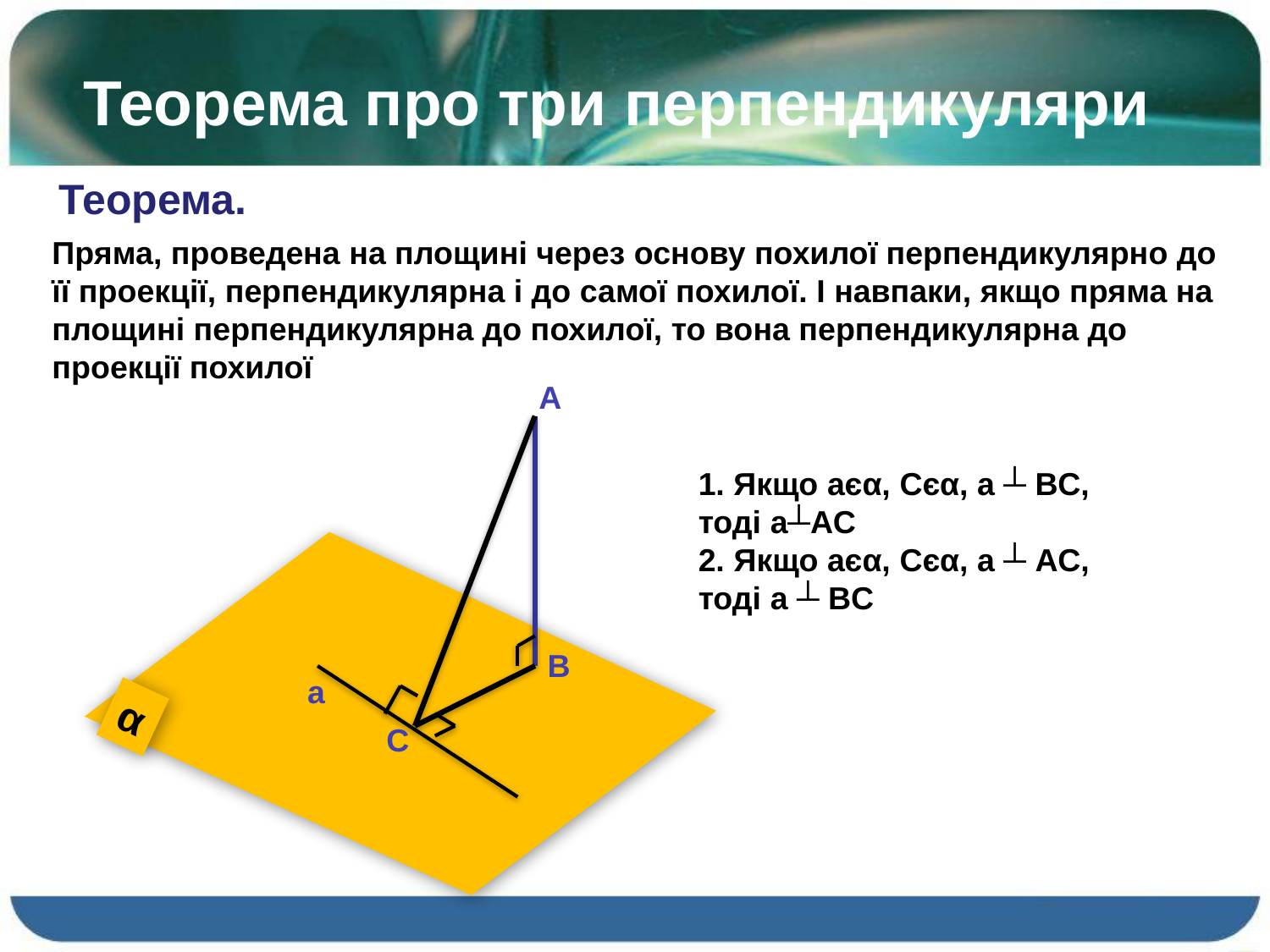

Теорема про три перпендикуляри
Теорема.
Пряма, проведена на площині через основу похилої перпендикулярно до її проекції, перпендикулярна і до самої похилої. І навпаки, якщо пряма на площині перпендикулярна до похилої, то вона перпендикулярна до проекції похилої
А
1. Якщо aєα, Cєα, a ┴ BC,
тоді a┴AC
2. Якщо aєα, Cєα, a ┴ AC,
тоді a ┴ BC

α
В
а
С